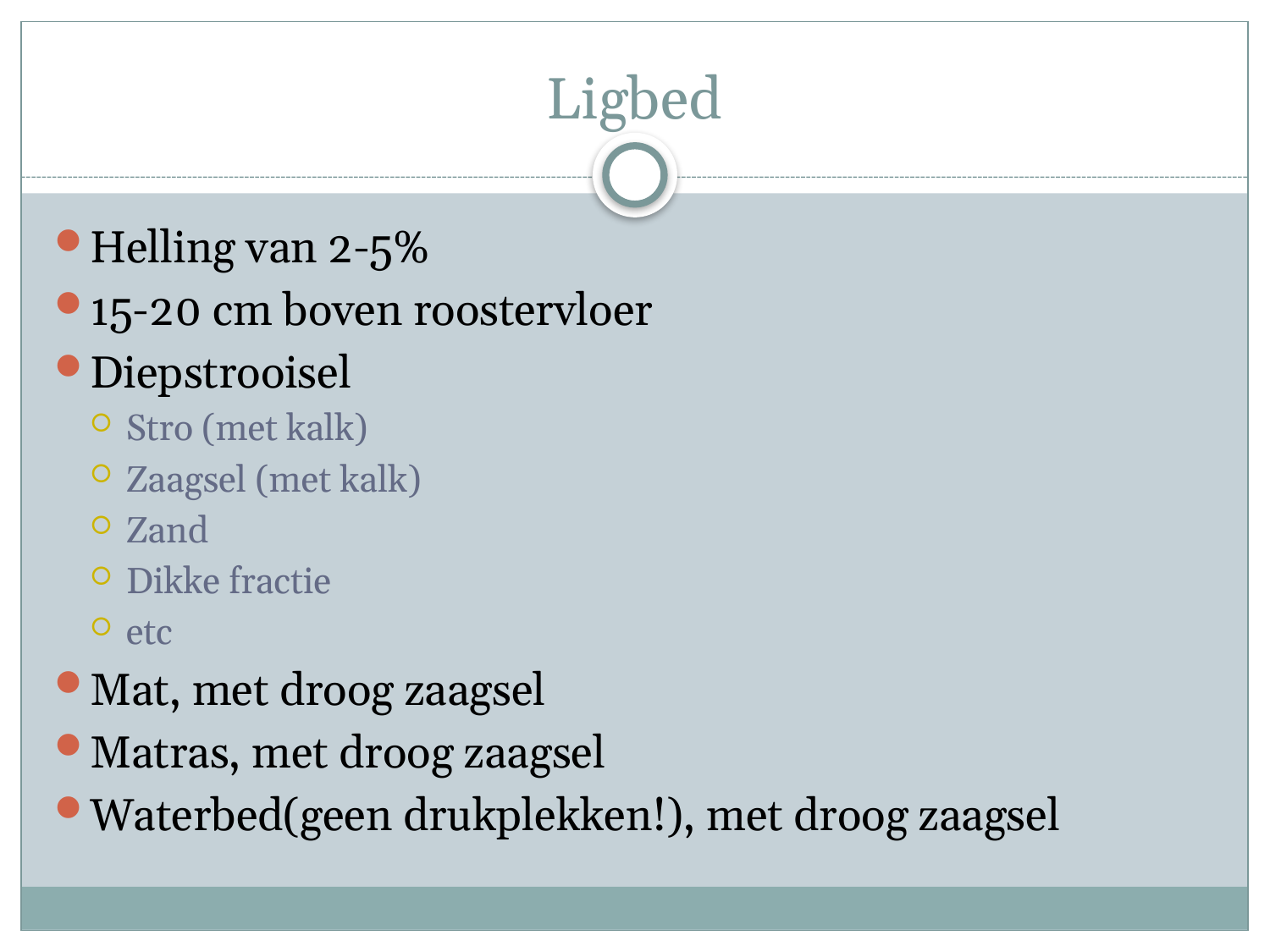

# Ligbed
Helling van 2-5%
15-20 cm boven roostervloer
Diepstrooisel
Stro (met kalk)
Zaagsel (met kalk)
Zand
Dikke fractie
etc
Mat, met droog zaagsel
Matras, met droog zaagsel
Waterbed(geen drukplekken!), met droog zaagsel